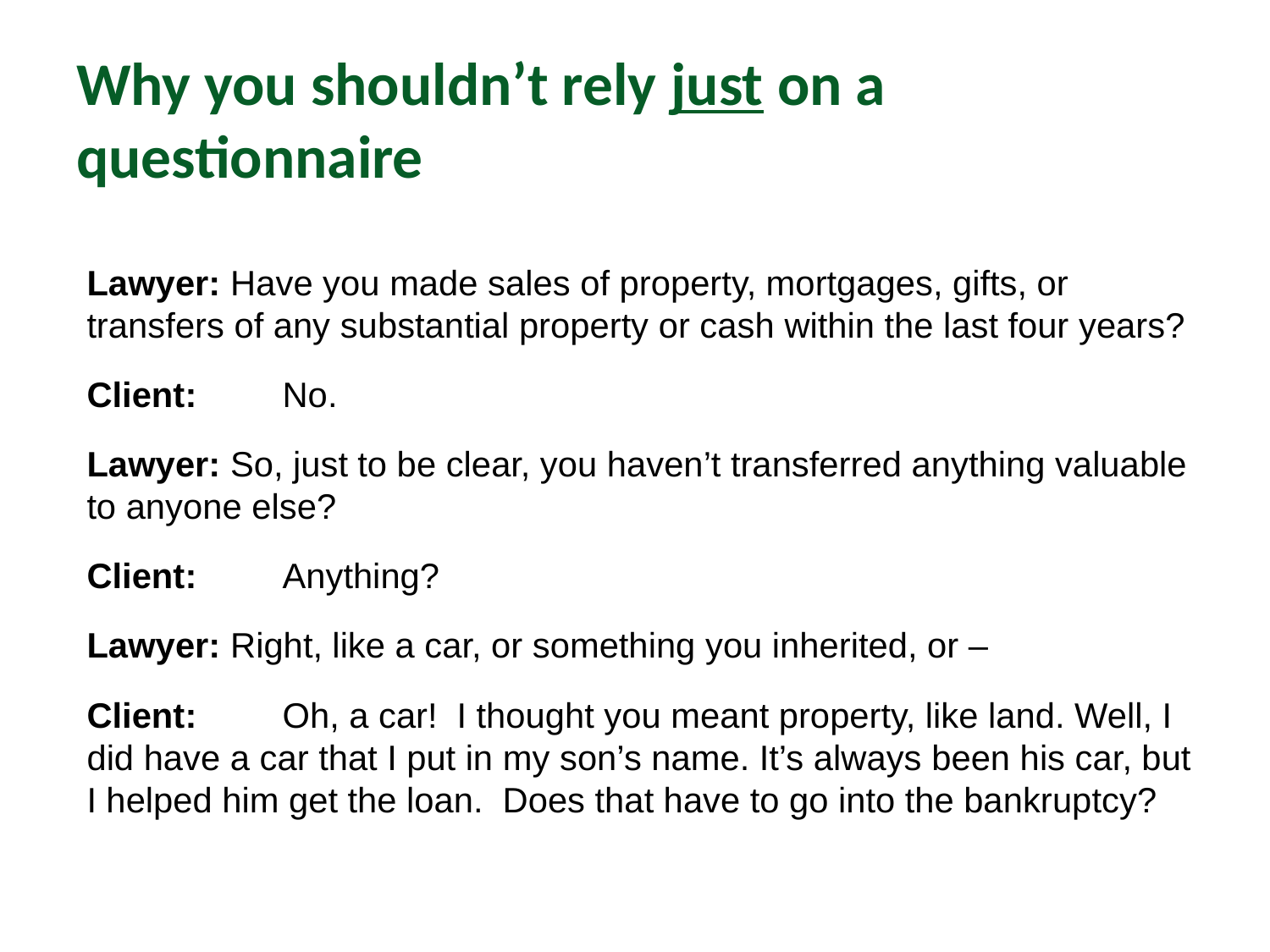

# Why you shouldn’t rely just on a questionnaire
Lawyer: Have you made sales of property, mortgages, gifts, or transfers of any substantial property or cash within the last four years?
Client: 	No.
Lawyer: So, just to be clear, you haven’t transferred anything valuable to anyone else?
Client: 	Anything?
Lawyer: Right, like a car, or something you inherited, or –
Client: 	Oh, a car!  I thought you meant property, like land. Well, I did have a car that I put in my son’s name. It’s always been his car, but I helped him get the loan.  Does that have to go into the bankruptcy?